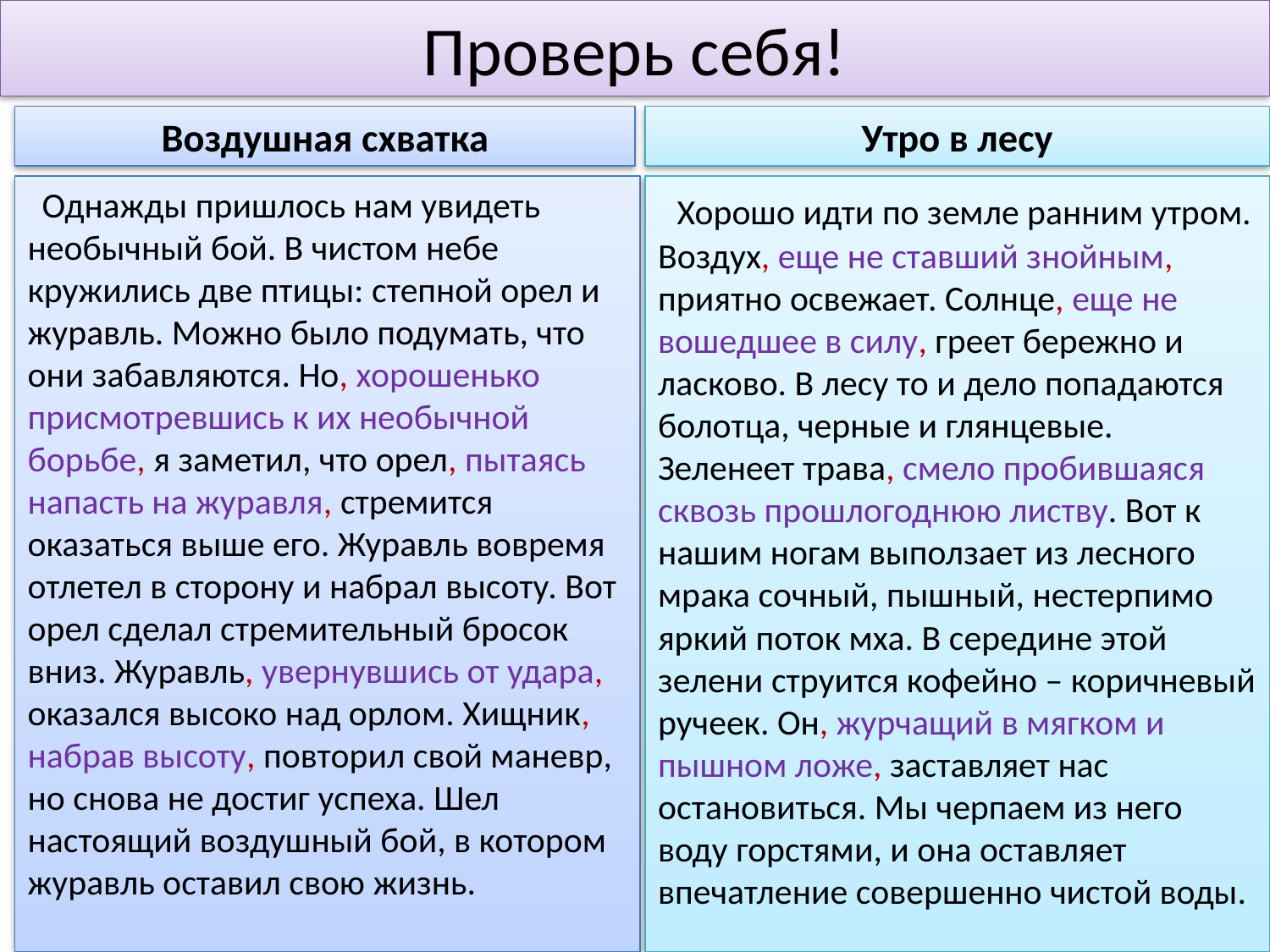

# Проверь себя!
Воздушная схватка
Утро в лесу
  Однажды пришлось нам увидеть необычный бой. В чистом небе кружились две птицы: степной орел и журавль. Можно было подумать, что они забавляются. Но, хорошенько присмотревшись к их необычной борьбе, я заметил, что орел, пытаясь напасть на журавля, стремится оказаться выше его. Журавль вовремя отлетел в сторону и набрал высоту. Вот орел сделал стремительный бросок вниз. Журавль, увернувшись от удара, оказался высоко над орлом. Хищник, набрав высоту, повторил свой маневр, но снова не достиг успеха. Шел настоящий воздушный бой, в котором журавль оставил свою жизнь.
  Хорошо идти по земле ранним утром. Воздух, еще не ставший знойным, приятно освежает. Солнце, еще не вошедшее в силу, греет бережно и ласково. В лесу то и дело попадаются болотца, черные и глянцевые. Зеленеет трава, смело пробившаяся сквозь прошлогоднюю листву. Вот к нашим ногам выползает из лесного мрака сочный, пышный, нестерпимо яркий поток мха. В середине этой зелени струится кофейно – коричневый ручеек. Он, журчащий в мягком и пышном ложе, заставляет нас остановиться. Мы черпаем из него воду горстями, и она оставляет впечатление совершенно чистой воды.